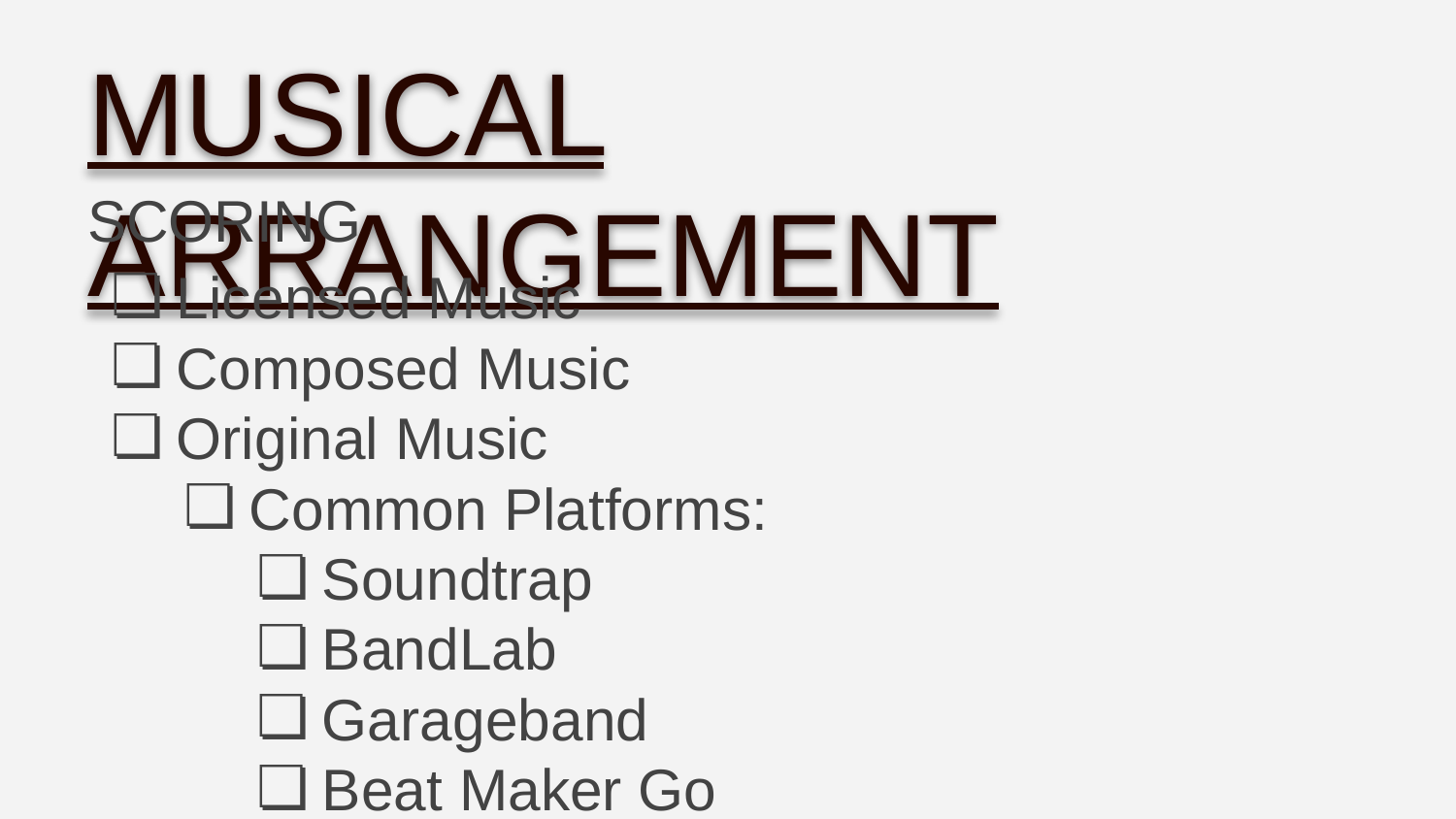

MUSICAL ARRANGEMENT

SCORING
Licensed Music
Composed Music
Original Music
Common Platforms:
Soundtrap
BandLab
Garageband
Beat Maker Go